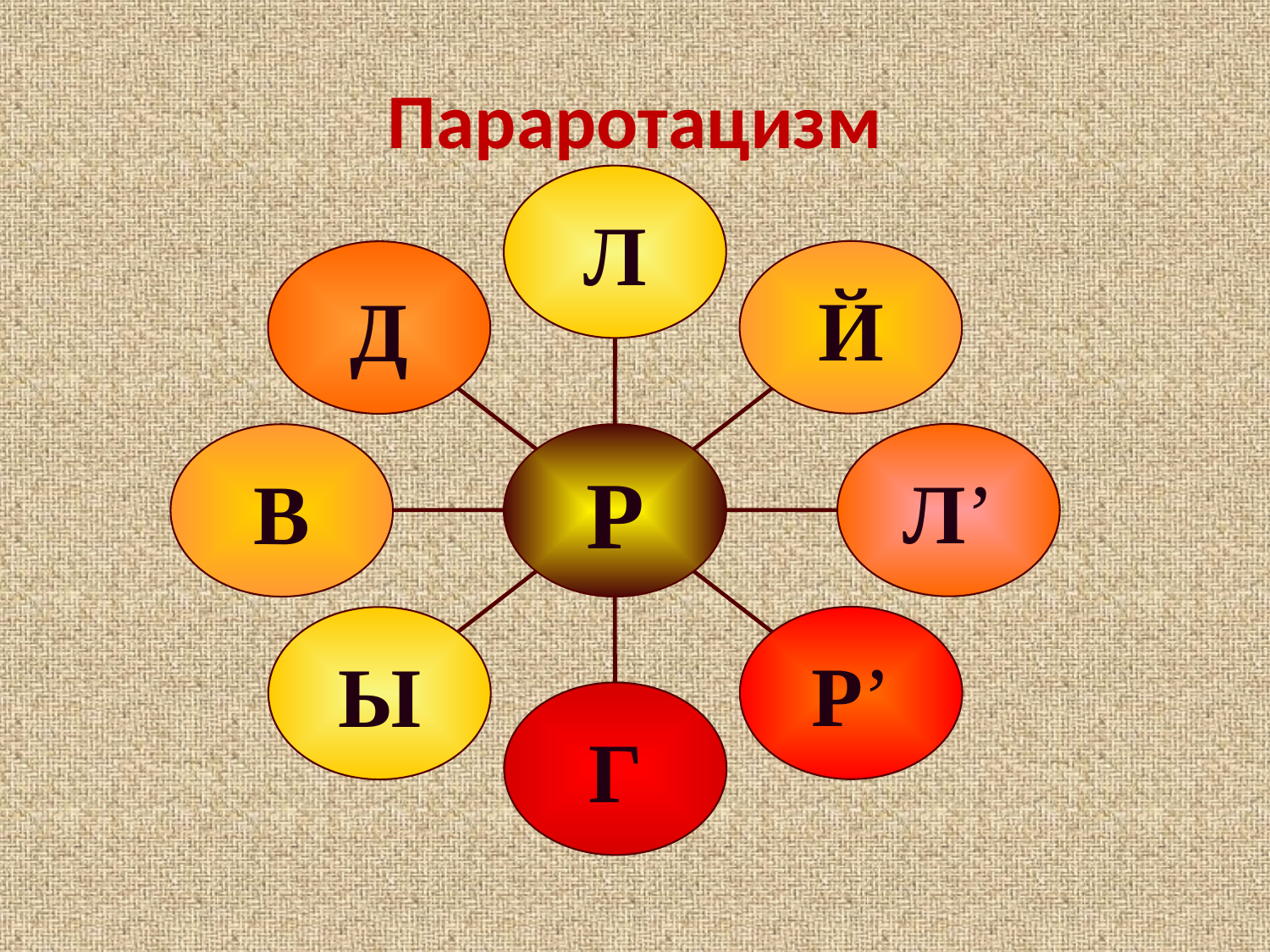

# Параротацизм
Л
Й
Д

Л’
В
Р

Р’
Ы
Г